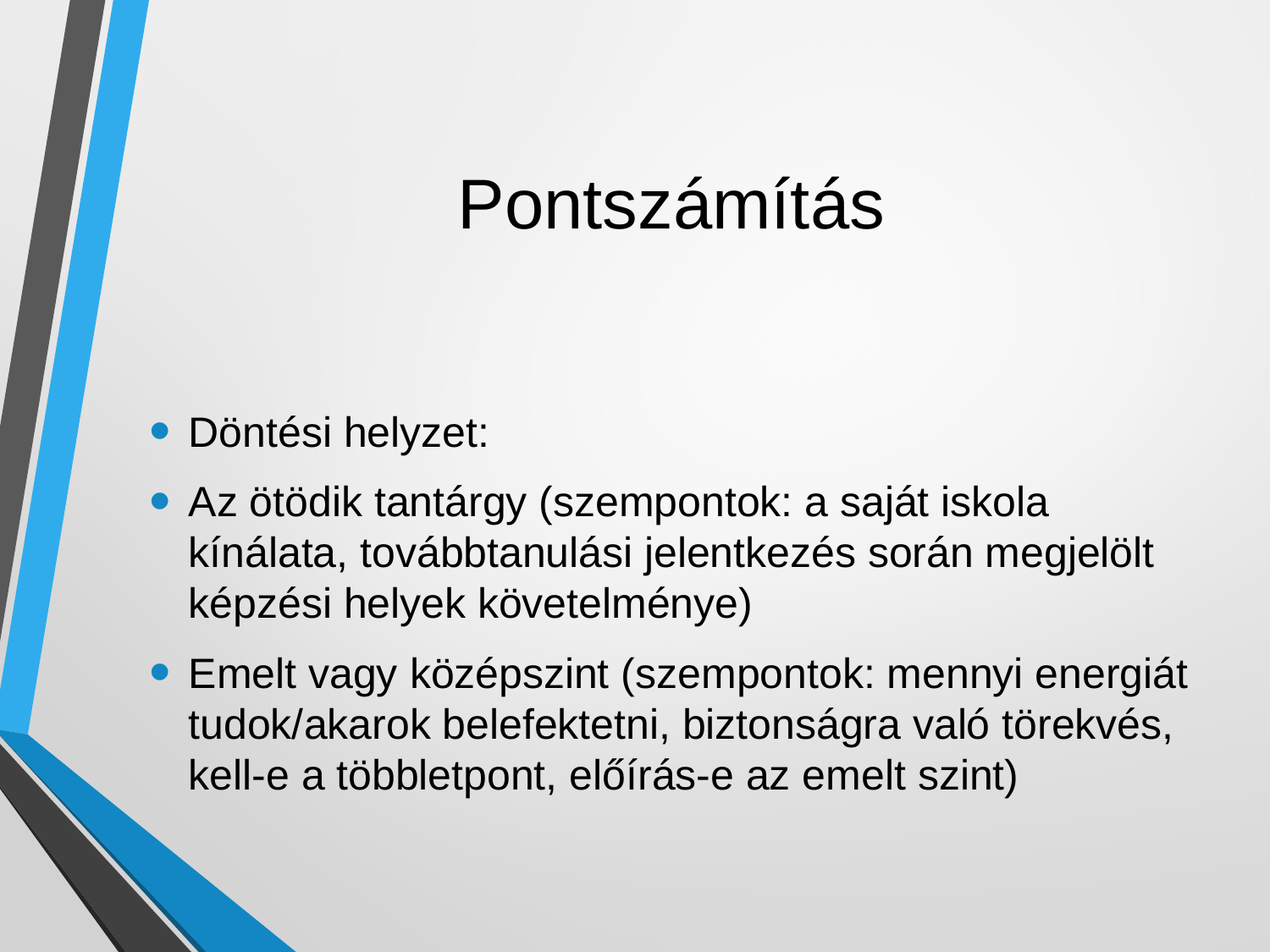

# Pontszámítás
Döntési helyzet:
Az ötödik tantárgy (szempontok: a saját iskola kínálata, továbbtanulási jelentkezés során megjelölt képzési helyek követelménye)
Emelt vagy középszint (szempontok: mennyi energiát tudok/akarok belefektetni, biztonságra való törekvés, kell-e a többletpont, előírás-e az emelt szint)